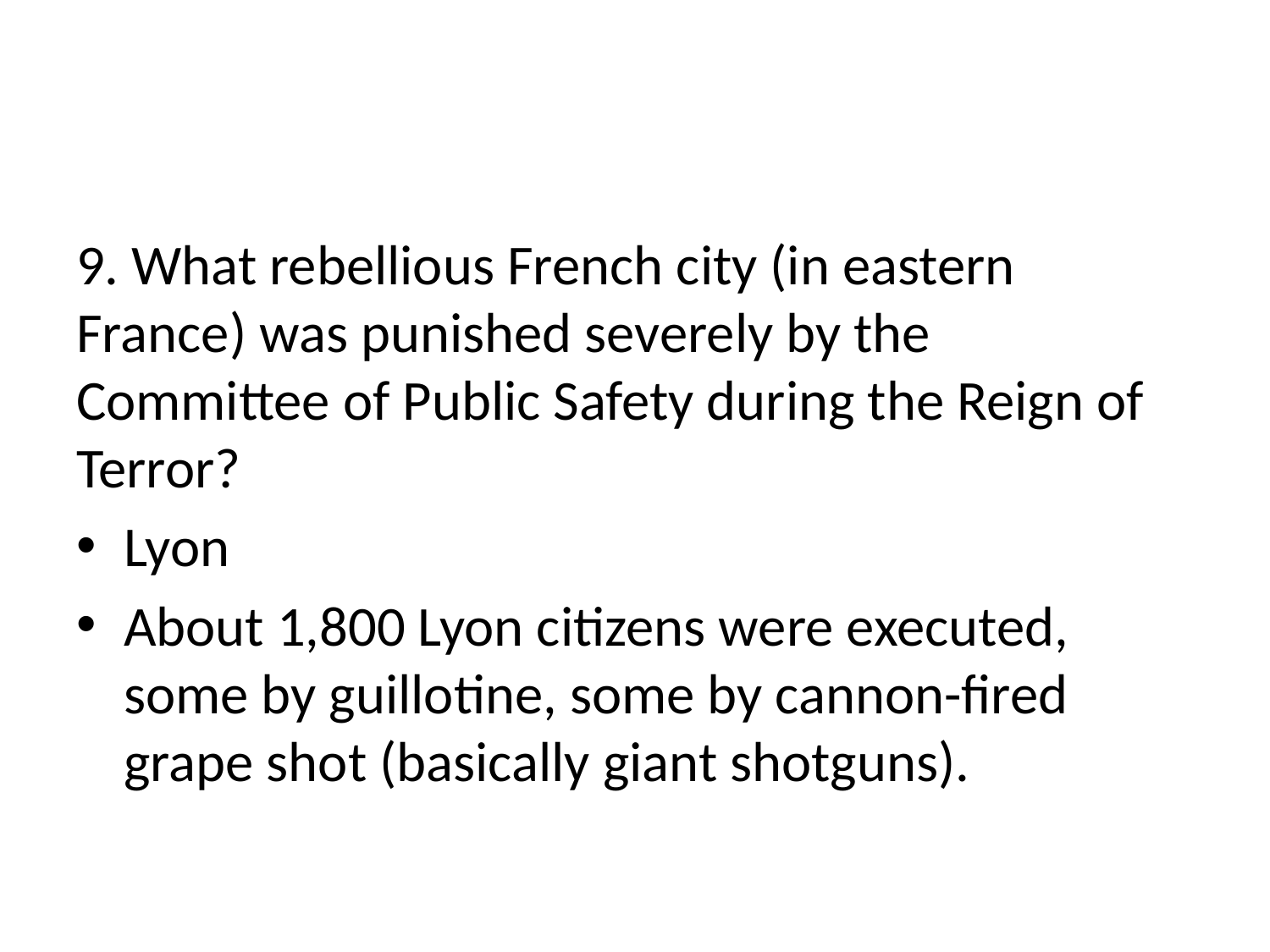

#
9. What rebellious French city (in eastern France) was punished severely by the Committee of Public Safety during the Reign of Terror?
Lyon
About 1,800 Lyon citizens were executed, some by guillotine, some by cannon-fired grape shot (basically giant shotguns).